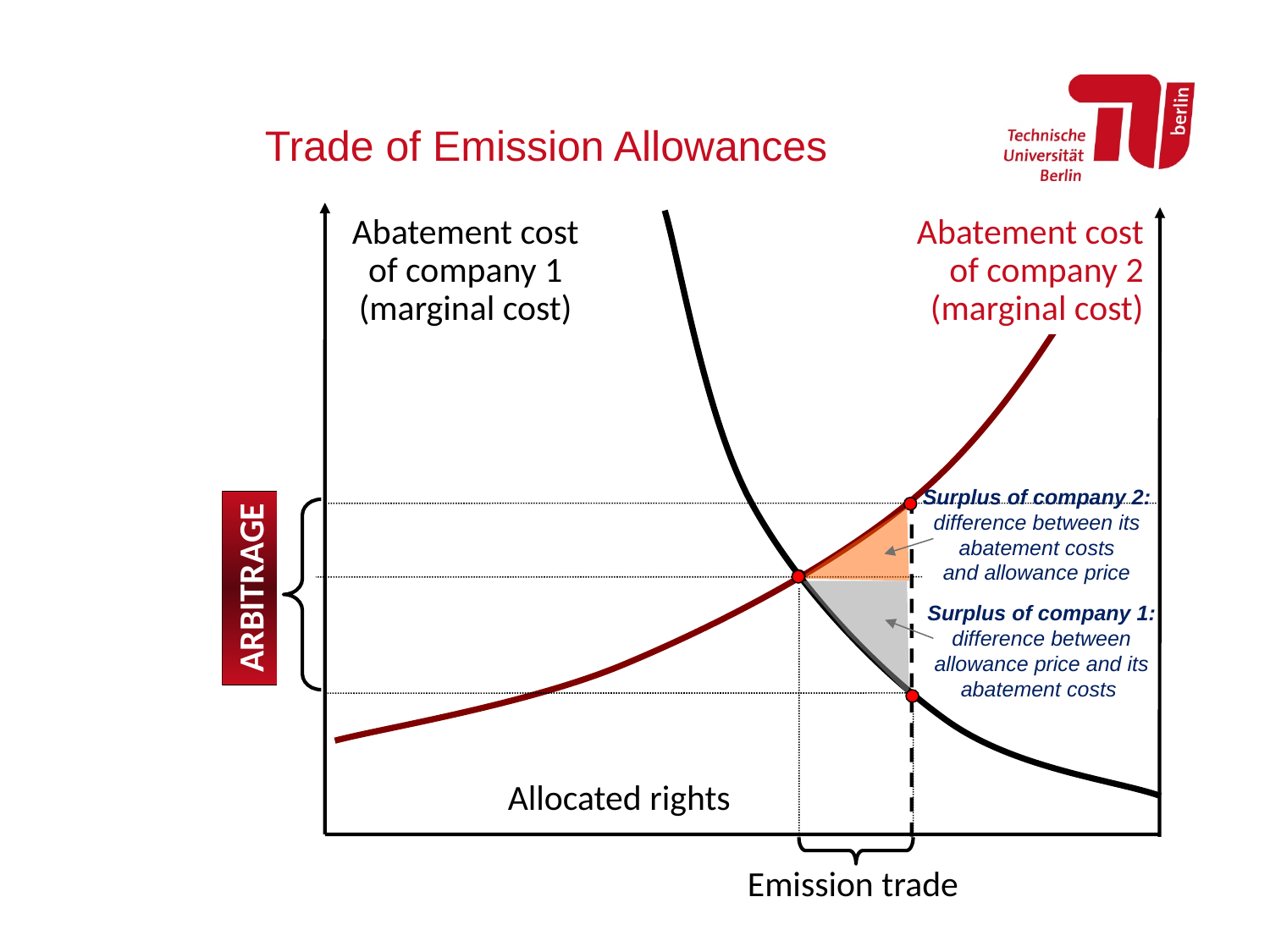

# Trade of Emission Allowances

Abatement cost of company 1 (marginal cost)

Abatement cost of company 2 (marginal cost)

Surplus of company 2: difference between its abatement costs
and allowance price

Emission trade
ARBITRAGE

Surplus of company 1: difference between allowance price and its abatement costs

Allocated rights